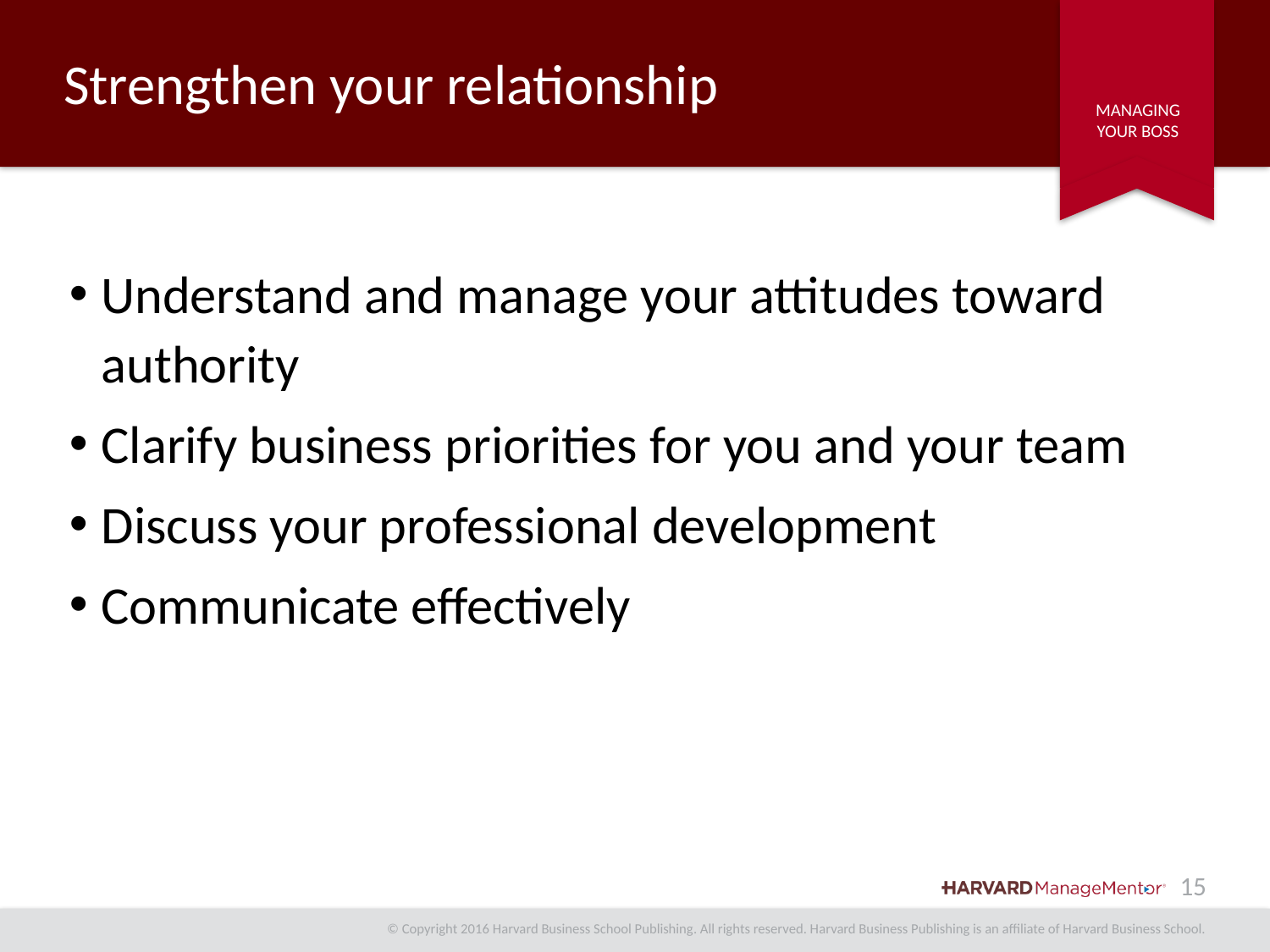

# Strengthen your relationship
Understand and manage your attitudes toward authority
Clarify business priorities for you and your team
Discuss your professional development
Communicate effectively